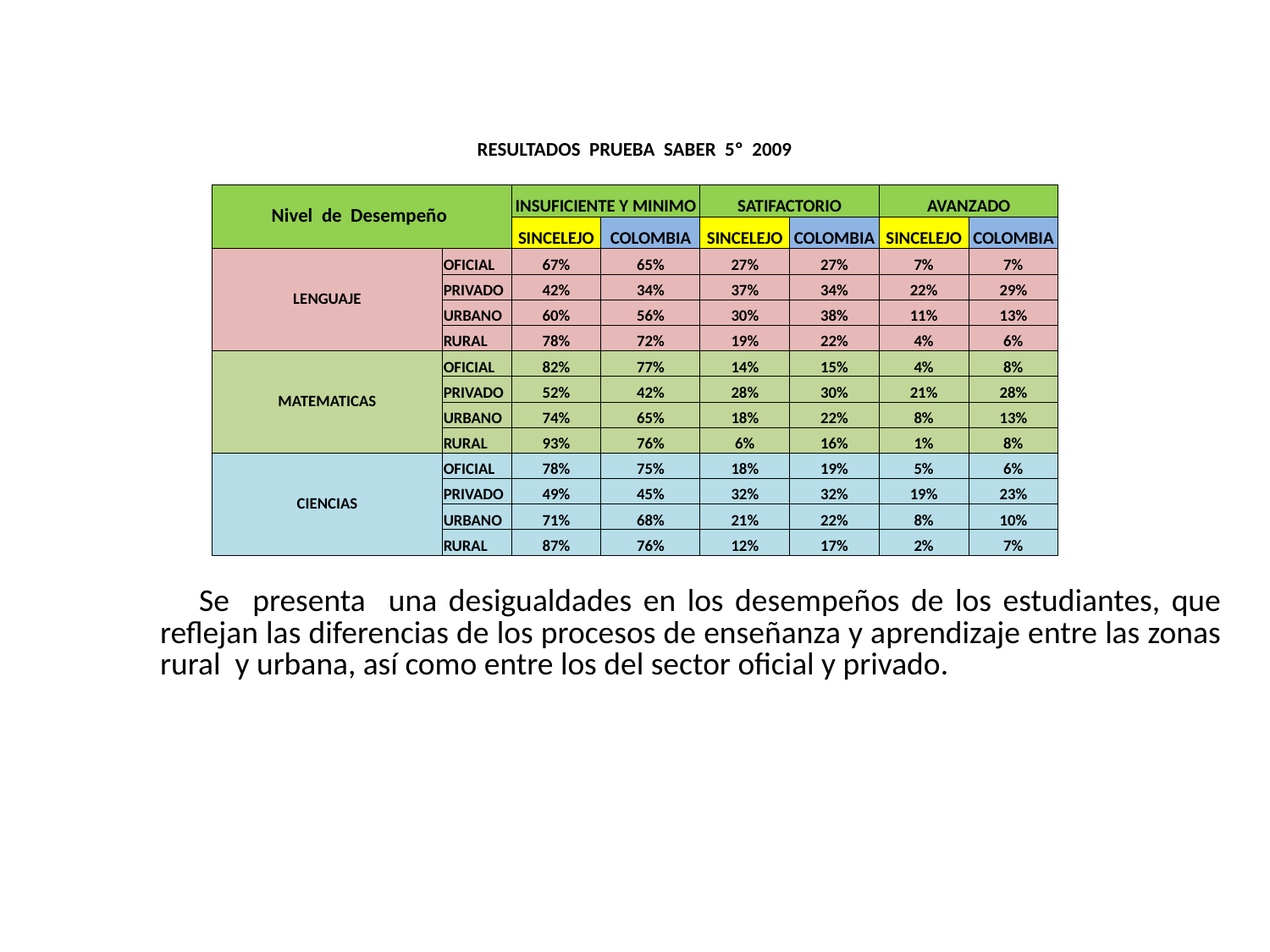

| RESULTADOS PRUEBA SABER 5º 2009 |  |  |  |  |  |  |  |
| --- | --- | --- | --- | --- | --- | --- | --- |
|  |  |  |  |  |  |  |  |
| Nivel de Desempeño |  | INSUFICIENTE Y MINIMO |  | SATIFACTORIO |  | AVANZADO |  |
|  |  | SINCELEJO | COLOMBIA | SINCELEJO | COLOMBIA | SINCELEJO | COLOMBIA |
| LENGUAJE | OFICIAL | 67% | 65% | 27% | 27% | 7% | 7% |
|  | PRIVADO | 42% | 34% | 37% | 34% | 22% | 29% |
|  | URBANO | 60% | 56% | 30% | 38% | 11% | 13% |
|  | RURAL | 78% | 72% | 19% | 22% | 4% | 6% |
| MATEMATICAS | OFICIAL | 82% | 77% | 14% | 15% | 4% | 8% |
|  | PRIVADO | 52% | 42% | 28% | 30% | 21% | 28% |
|  | URBANO | 74% | 65% | 18% | 22% | 8% | 13% |
|  | RURAL | 93% | 76% | 6% | 16% | 1% | 8% |
| CIENCIAS | OFICIAL | 78% | 75% | 18% | 19% | 5% | 6% |
|  | PRIVADO | 49% | 45% | 32% | 32% | 19% | 23% |
|  | URBANO | 71% | 68% | 21% | 22% | 8% | 10% |
|  | RURAL | 87% | 76% | 12% | 17% | 2% | 7% |
           Se  presenta  una desigualdades en los desempeños de los estudiantes, que reflejan las diferencias de los procesos de enseñanza y aprendizaje entre las zonas rural  y urbana, así como entre los del sector oficial y privado.